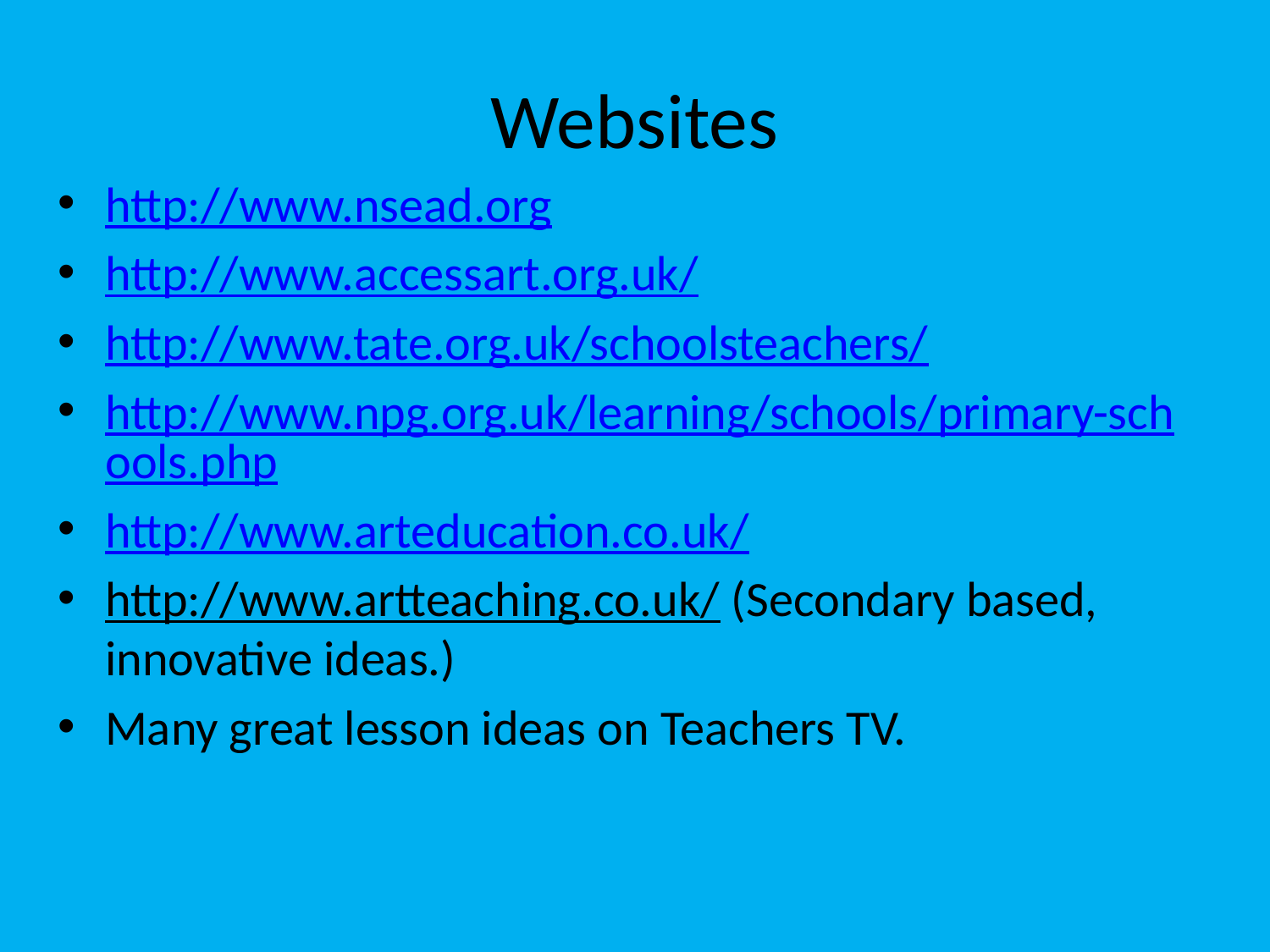

# Websites
http://www.nsead.org
http://www.accessart.org.uk/
http://www.tate.org.uk/schoolsteachers/
http://www.npg.org.uk/learning/schools/primary-schools.php
http://www.arteducation.co.uk/
http://www.artteaching.co.uk/ (Secondary based, innovative ideas.)
Many great lesson ideas on Teachers TV.